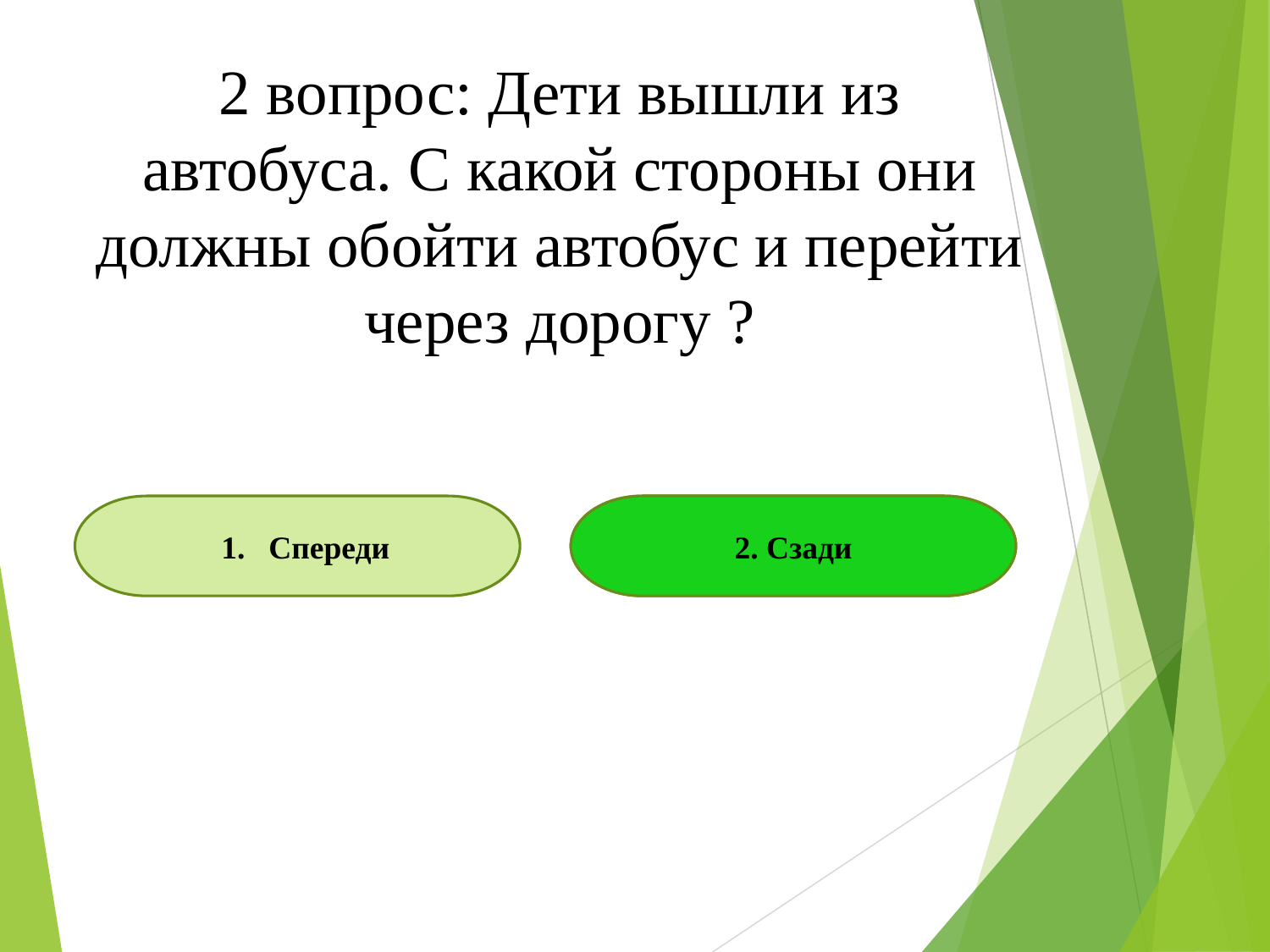

2 вопрос: Дети вышли из автобуса. С какой стороны они должны обойти автобус и перейти через дорогу ?
Спереди
2. Сзади
2. Сзади